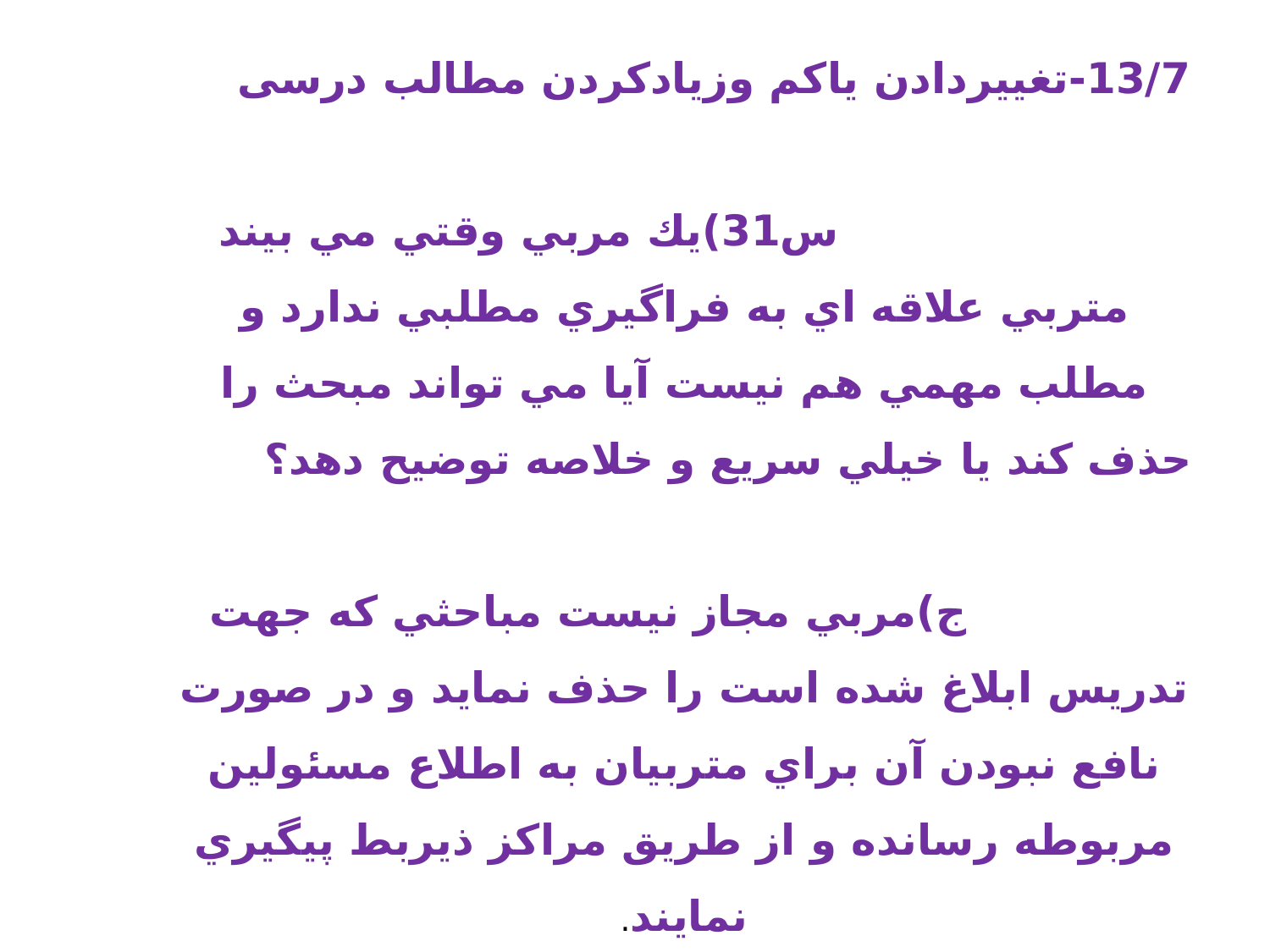

13/7-تغییردادن یاکم وزیادکردن مطالب درسی                                                                                                س31)يك مربي وقتي مي بيند متربي علاقه اي به فراگيري مطلبي ندارد و مطلب مهمي هم نيست آيا مي تواند مبحث را حذف كند يا خيلي سريع و خلاصه توضيح دهد؟                                                                                          ج)مربي مجاز نيست مباحثي كه جهت تدريس ابلاغ شده است را حذف نمايد و در صورت نافع نبودن آن براي متربيان به اطلاع مسئولين مربوطه رسانده و از طريق مراكز ذيربط پيگيري نمايند.